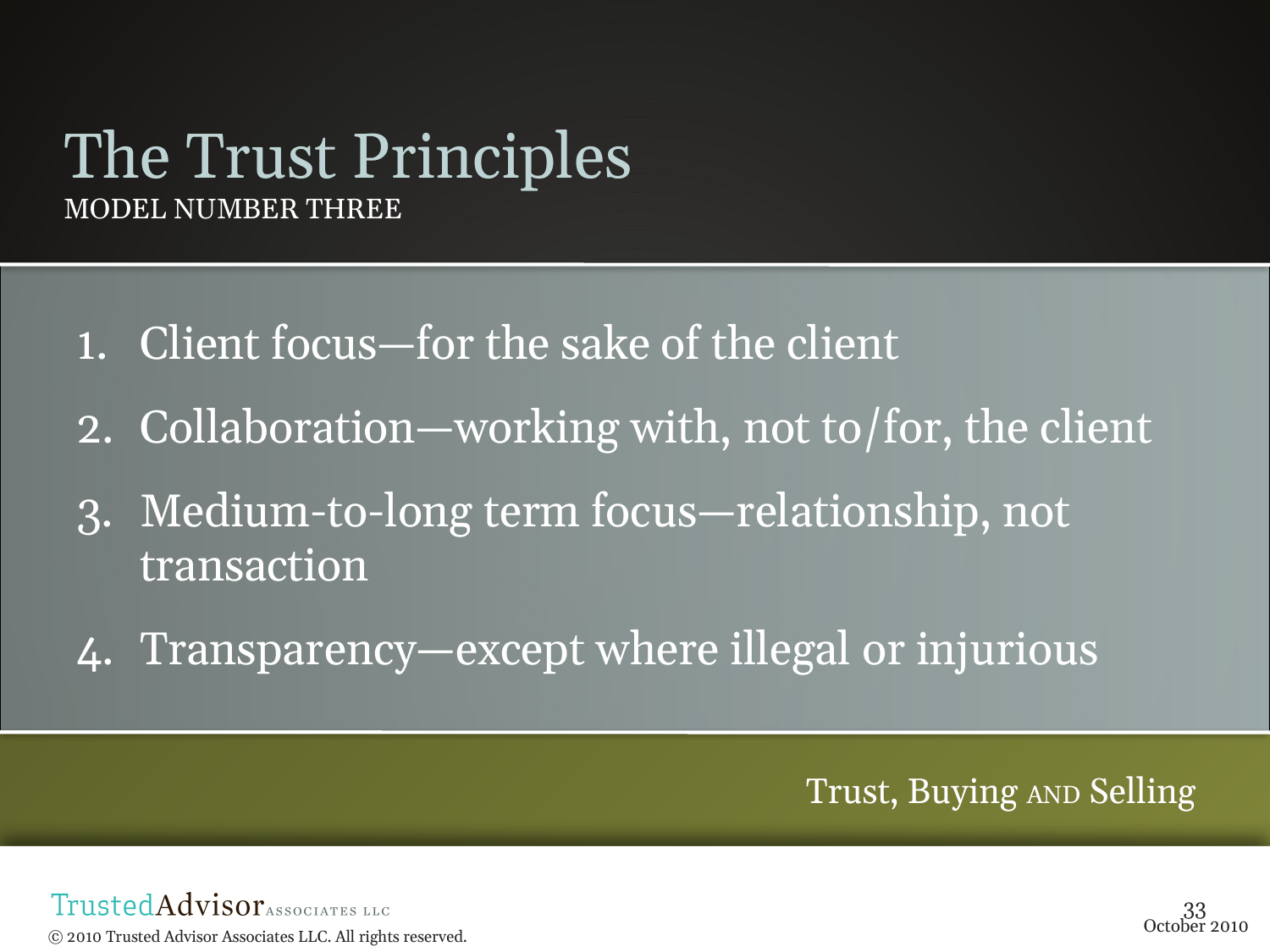

# The Trust Principles
Model number three
Client focus—for the sake of the client
Collaboration—working with, not to/for, the client
Medium-to-long term focus—relationship, not transaction
Transparency—except where illegal or injurious